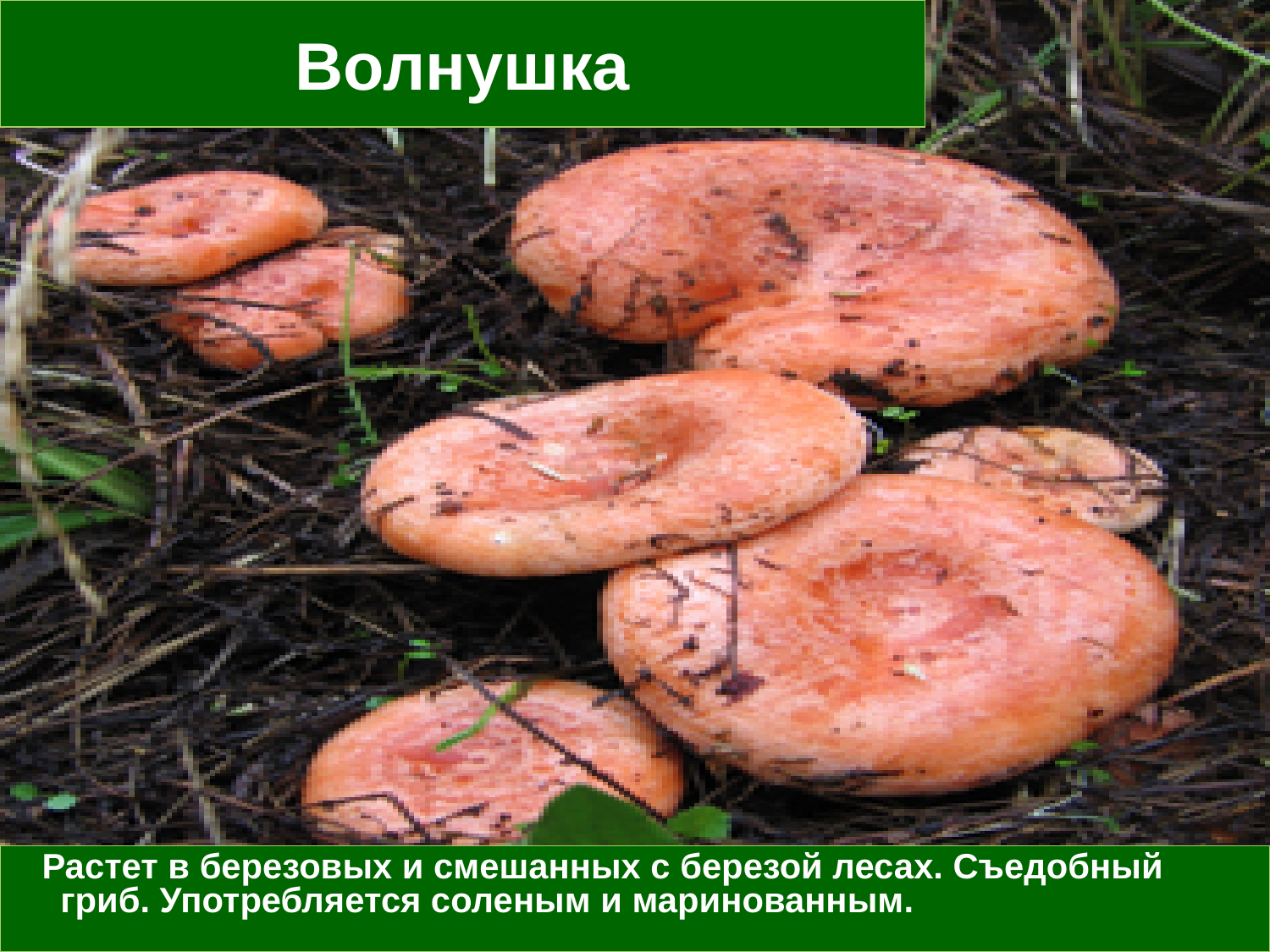

# Волнушка
   Растет в березовых и смешанных с березой лесах. Съедобный гриб. Употребляется соленым и маринованным.